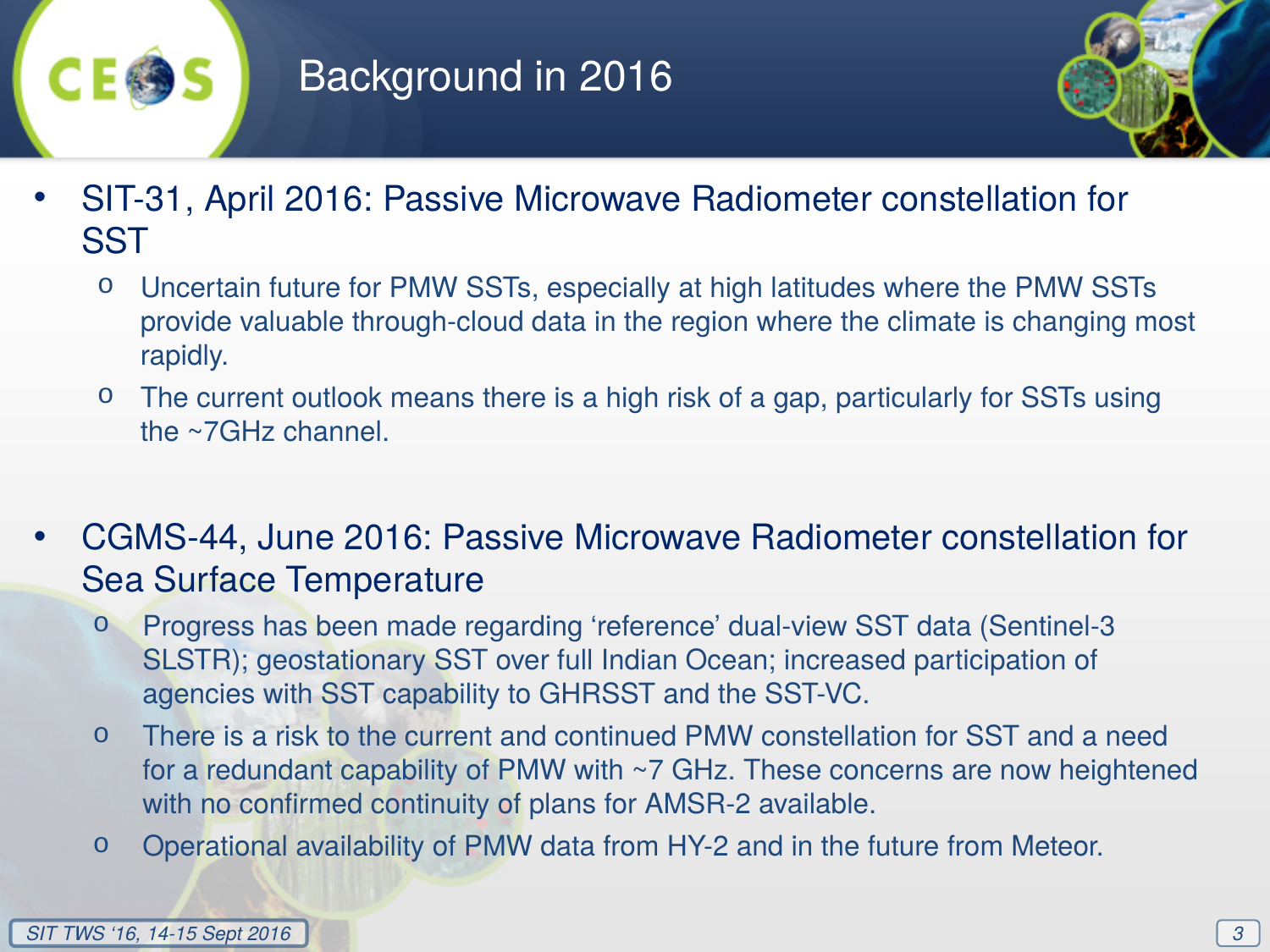

Background in 2016
SIT-31, April 2016: Passive Microwave Radiometer constellation for SST
Uncertain future for PMW SSTs, especially at high latitudes where the PMW SSTs provide valuable through-cloud data in the region where the climate is changing most rapidly.
The current outlook means there is a high risk of a gap, particularly for SSTs using the ~7GHz channel.

CGMS-44, June 2016: Passive Microwave Radiometer constellation for Sea Surface Temperature
Progress has been made regarding ‘reference’ dual-view SST data (Sentinel-3 SLSTR); geostationary SST over full Indian Ocean; increased participation of agencies with SST capability to GHRSST and the SST-VC.
There is a risk to the current and continued PMW constellation for SST and a need for a redundant capability of PMW with ~7 GHz. These concerns are now heightened with no confirmed continuity of plans for AMSR-2 available.
Operational availability of PMW data from HY-2 and in the future from Meteor.

3